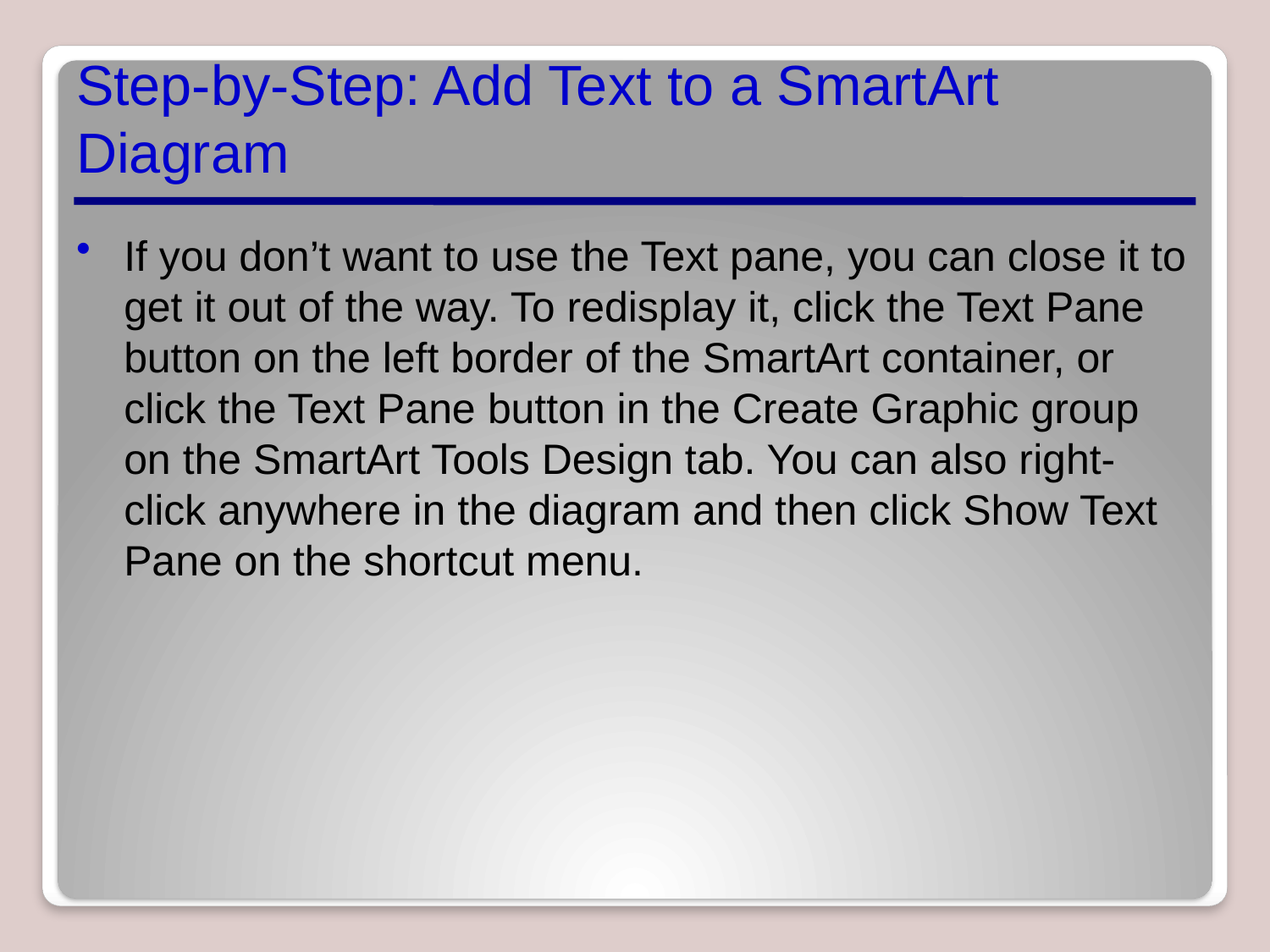

# Step-by-Step: Add Text to a SmartArt Diagram
If you don’t want to use the Text pane, you can close it to get it out of the way. To redisplay it, click the Text Pane button on the left border of the SmartArt container, or click the Text Pane ­button in the Create Graphic group on the SmartArt Tools Design tab. You can also right-click anywhere in the diagram and then click Show Text Pane on the shortcut menu.